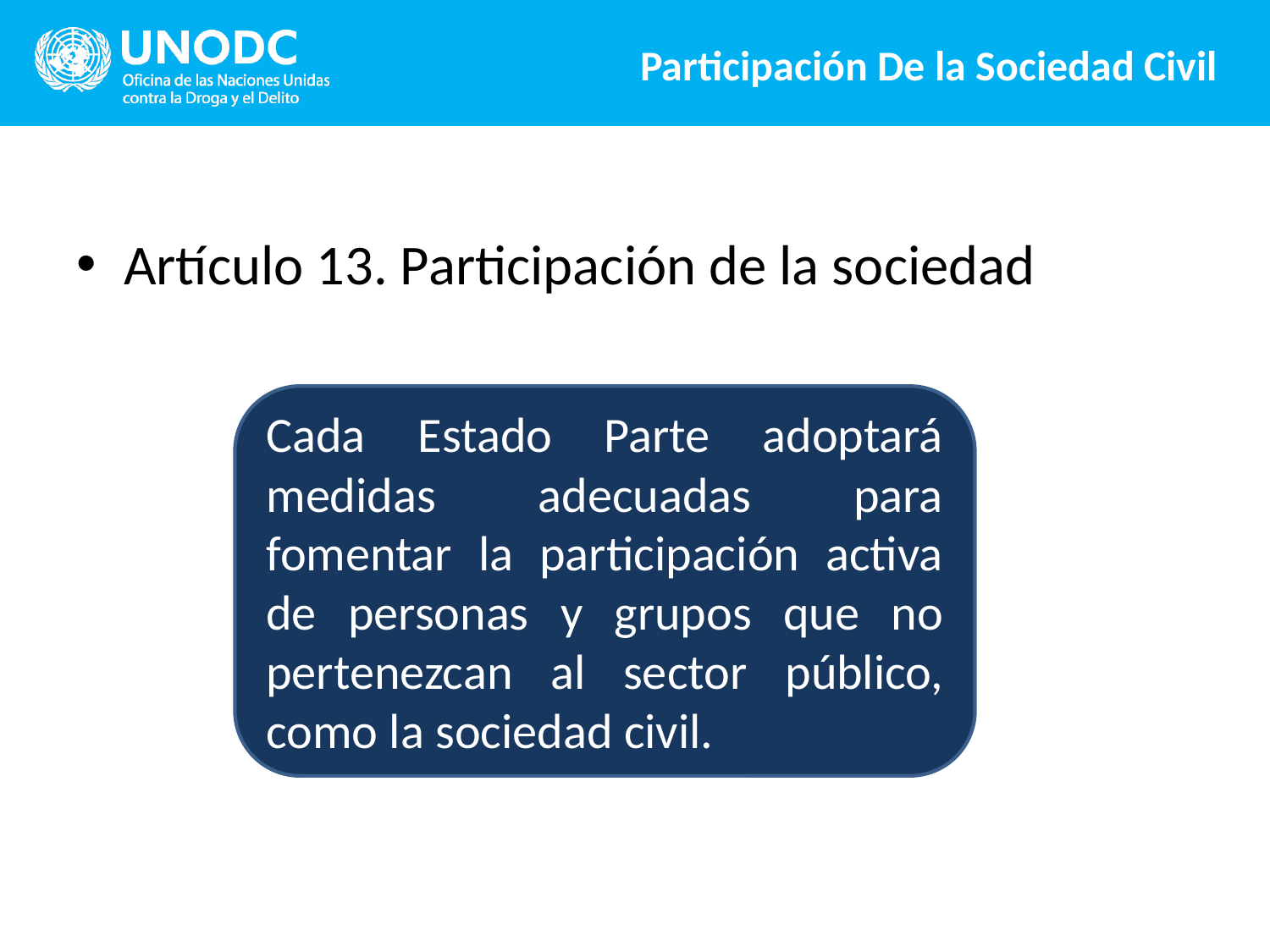

Participación De la Sociedad Civil
Artículo 13. Participación de la sociedad

Cada Estado Parte adoptará medidas adecuadas para fomentar la participación activa de personas y grupos que no pertenezcan al sector público, como la sociedad civil.